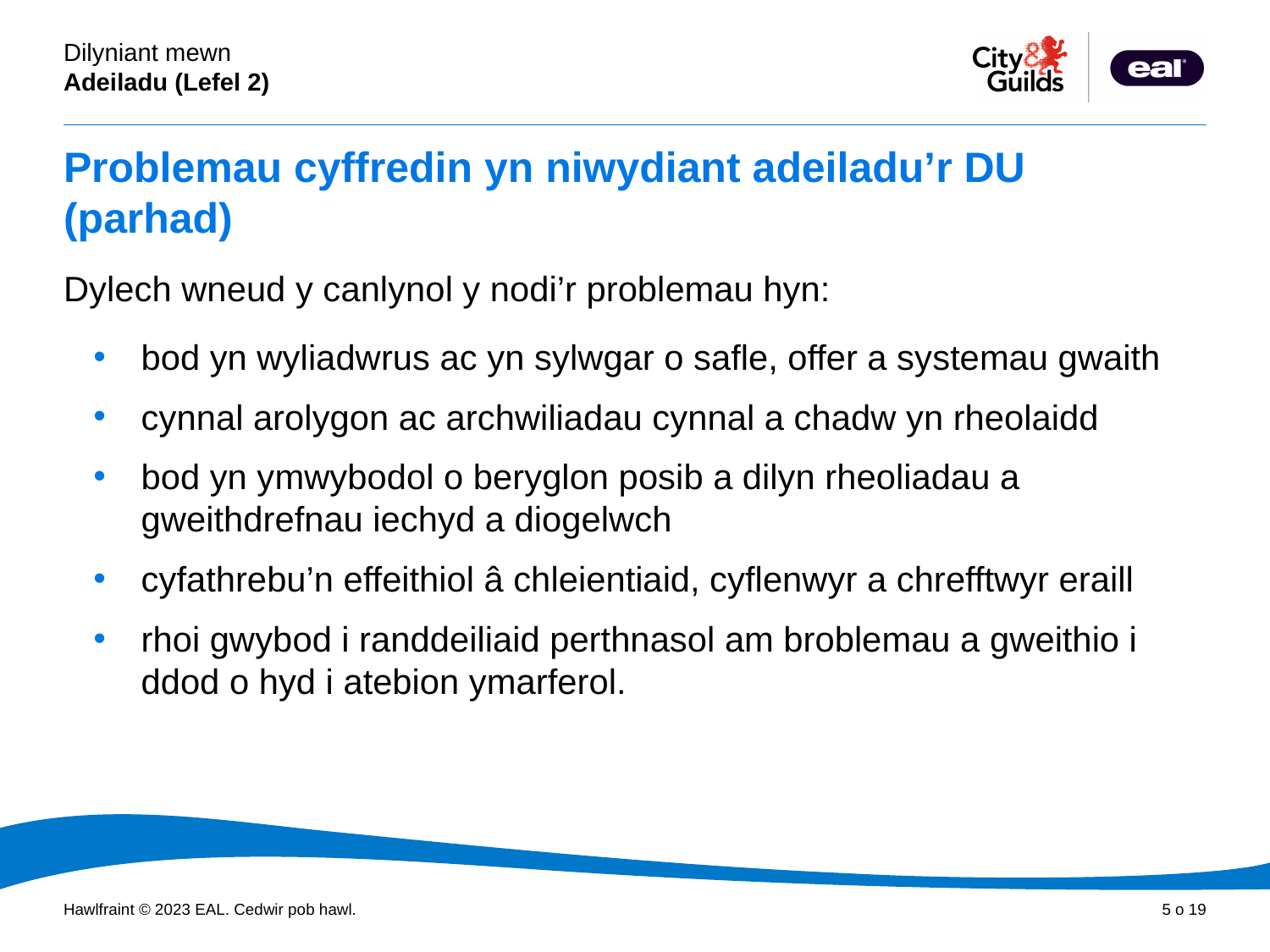

# Problemau cyffredin yn niwydiant adeiladu’r DU (parhad)
Dylech wneud y canlynol y nodi’r problemau hyn:
bod yn wyliadwrus ac yn sylwgar o safle, offer a systemau gwaith
cynnal arolygon ac archwiliadau cynnal a chadw yn rheolaidd
bod yn ymwybodol o beryglon posib a dilyn rheoliadau a gweithdrefnau iechyd a diogelwch
cyfathrebu’n effeithiol â chleientiaid, cyflenwyr a chrefftwyr eraill
rhoi gwybod i randdeiliaid perthnasol am broblemau a gweithio i ddod o hyd i atebion ymarferol.